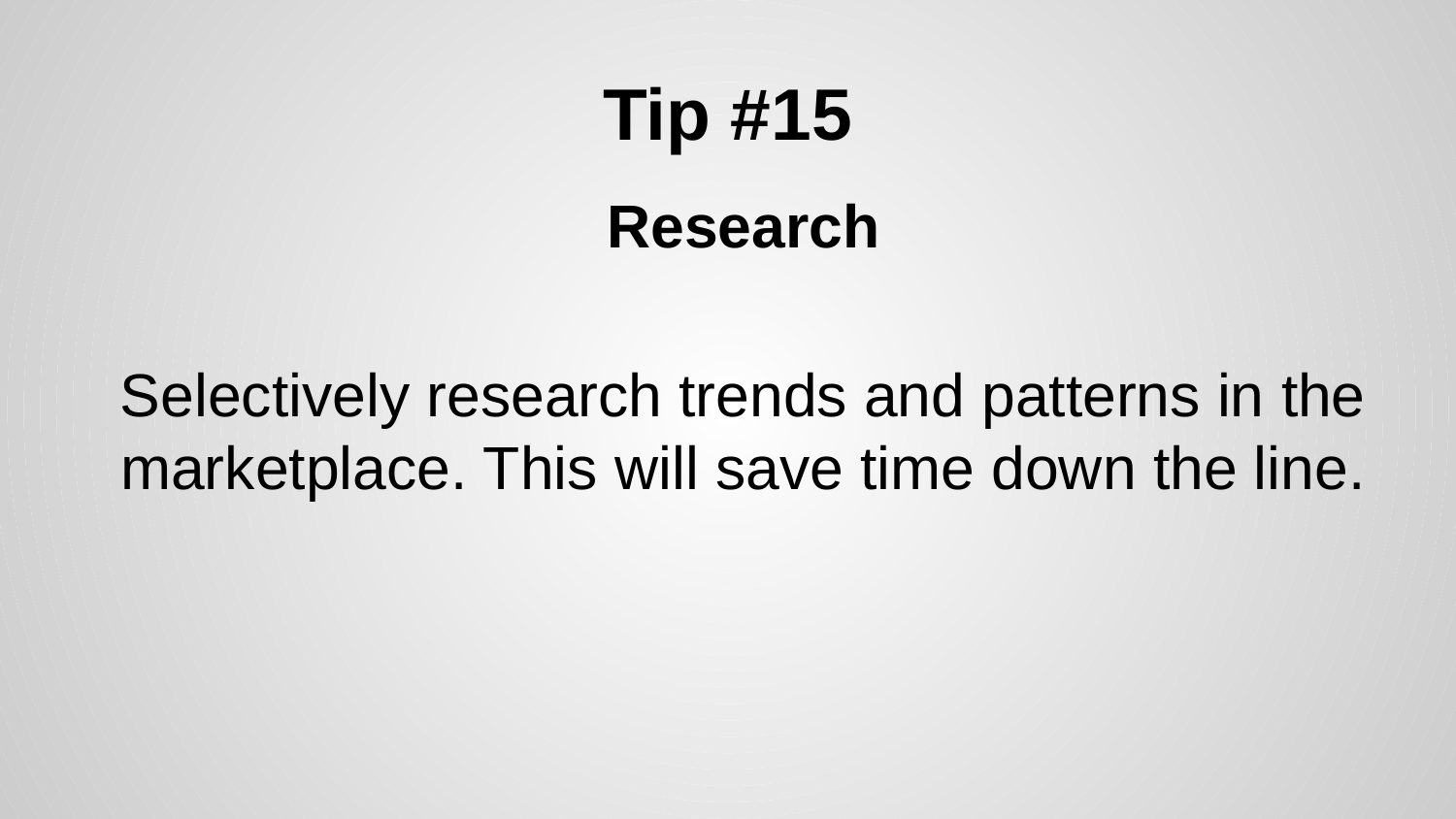

# Tip #15

Research

Selectively research trends and patterns in the marketplace. This will save time down the line.